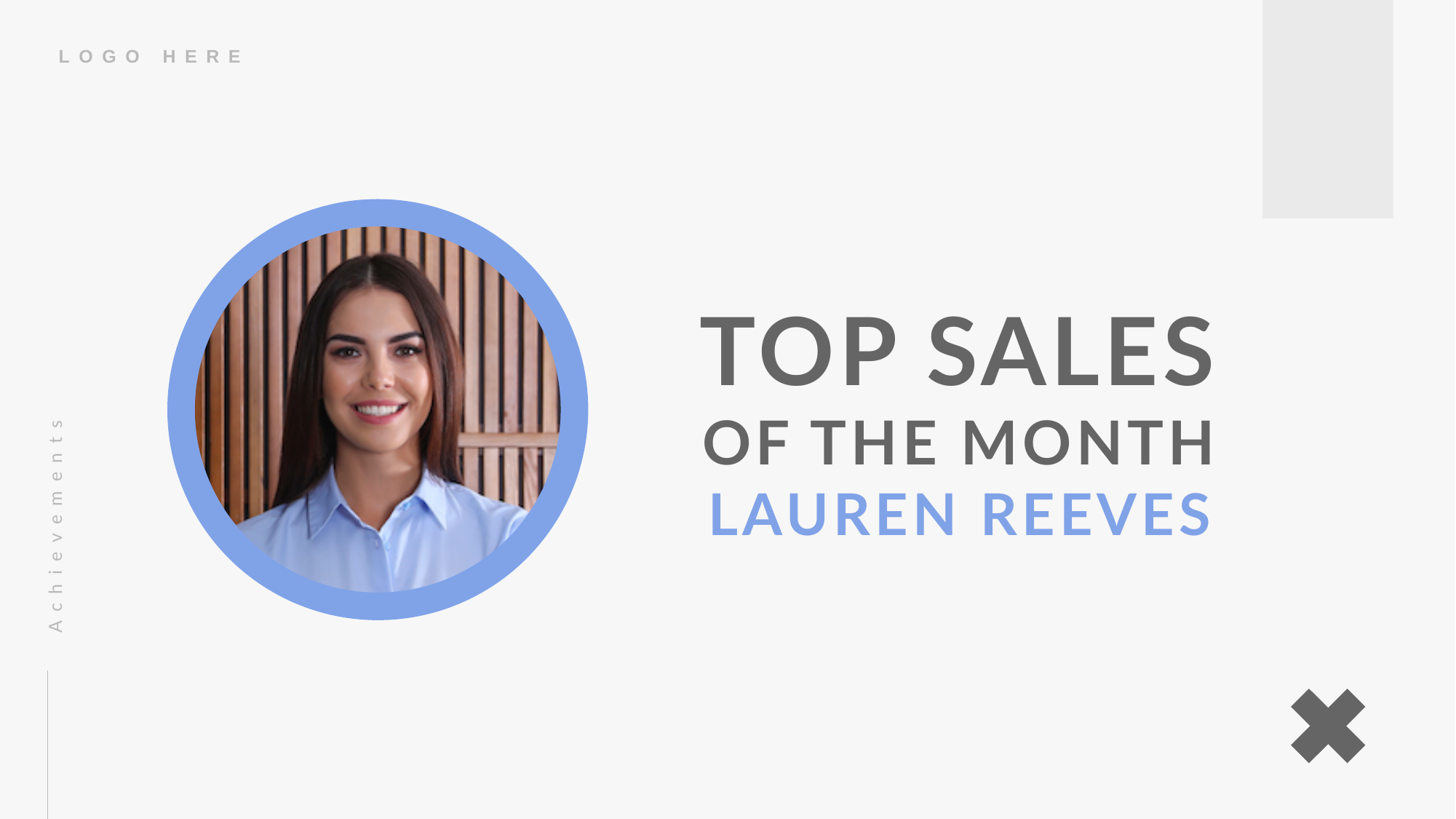

LOGO HERE

TOP SALES
Achievements
OF THE MONTH
LAUREN REEVES